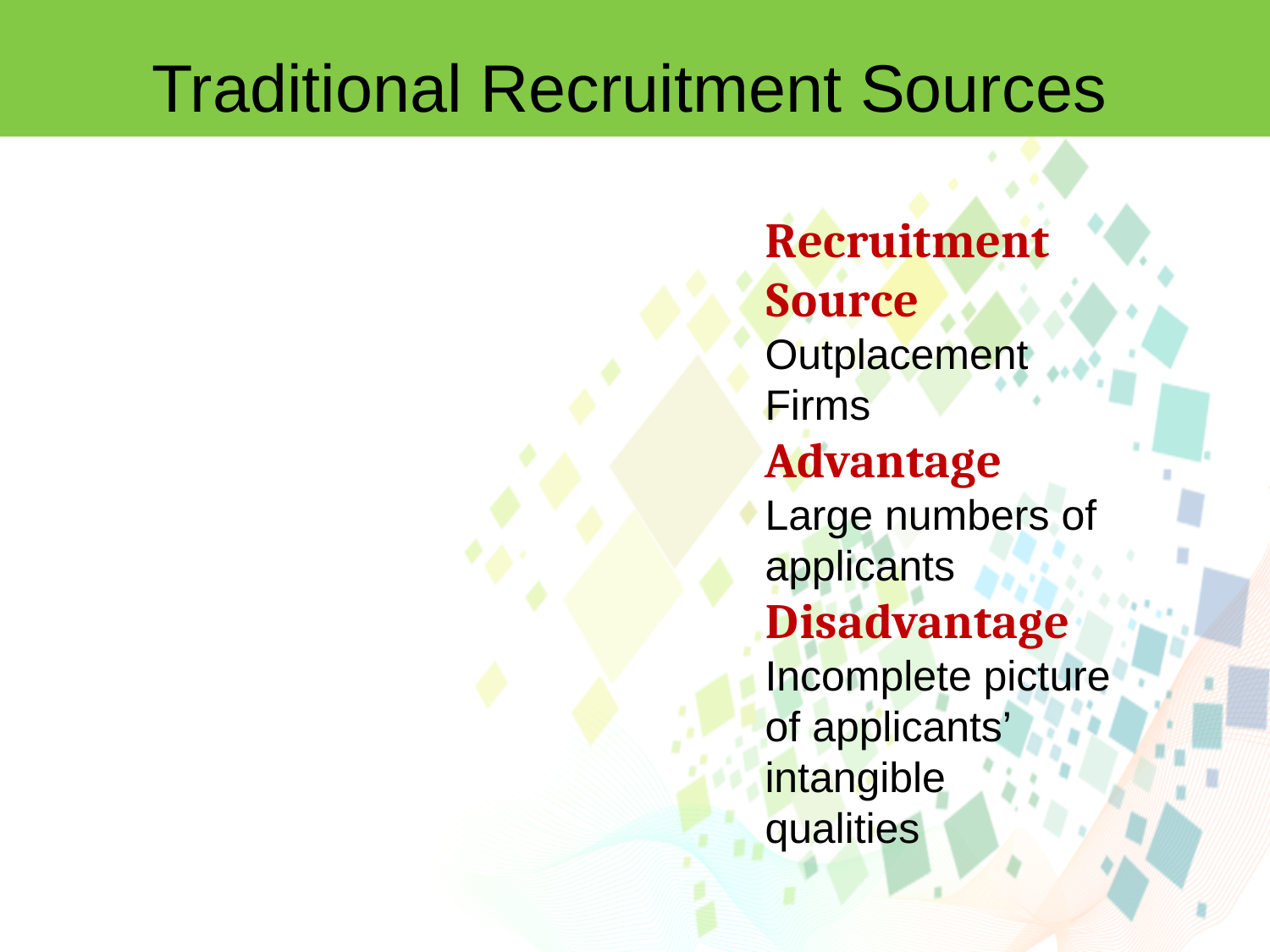

Traditional Recruitment Sources
Recruitment Source
Outplacement Firms
Advantage
Large numbers of applicants Disadvantage
Incomplete picture of applicants’ intangible
qualities